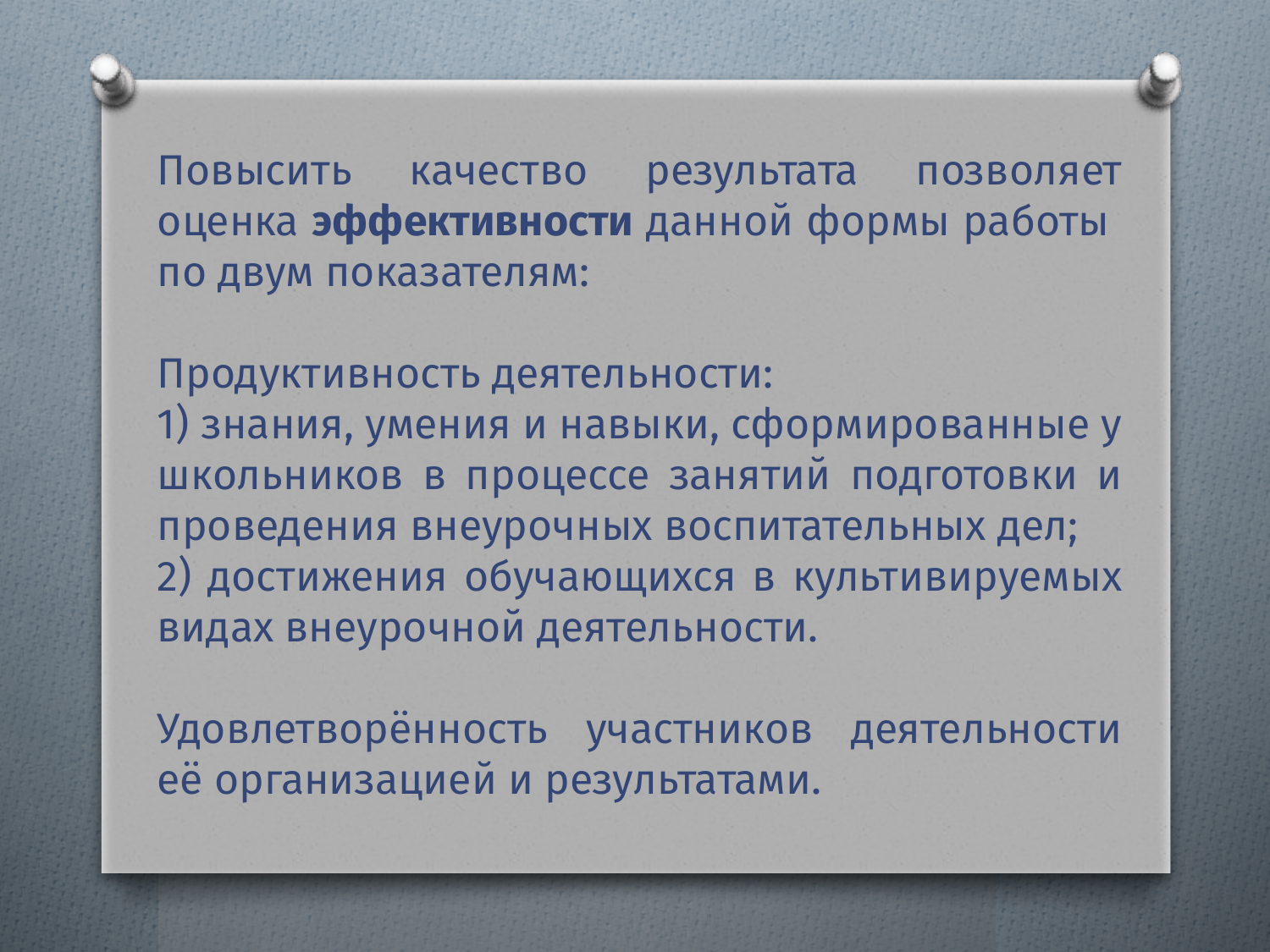

Повысить качество результата позволяет оценка эффективности данной формы работы  по двум показателям:

Продуктивность деятельности:
1) знания, умения и навыки, сформированные у школьников в процессе занятий подготовки и проведения внеурочных воспитательных дел;
2) достижения обучающихся в культивируемых видах внеурочной деятельности.

Удовлетворённость участников деятельности её организацией и результатами.